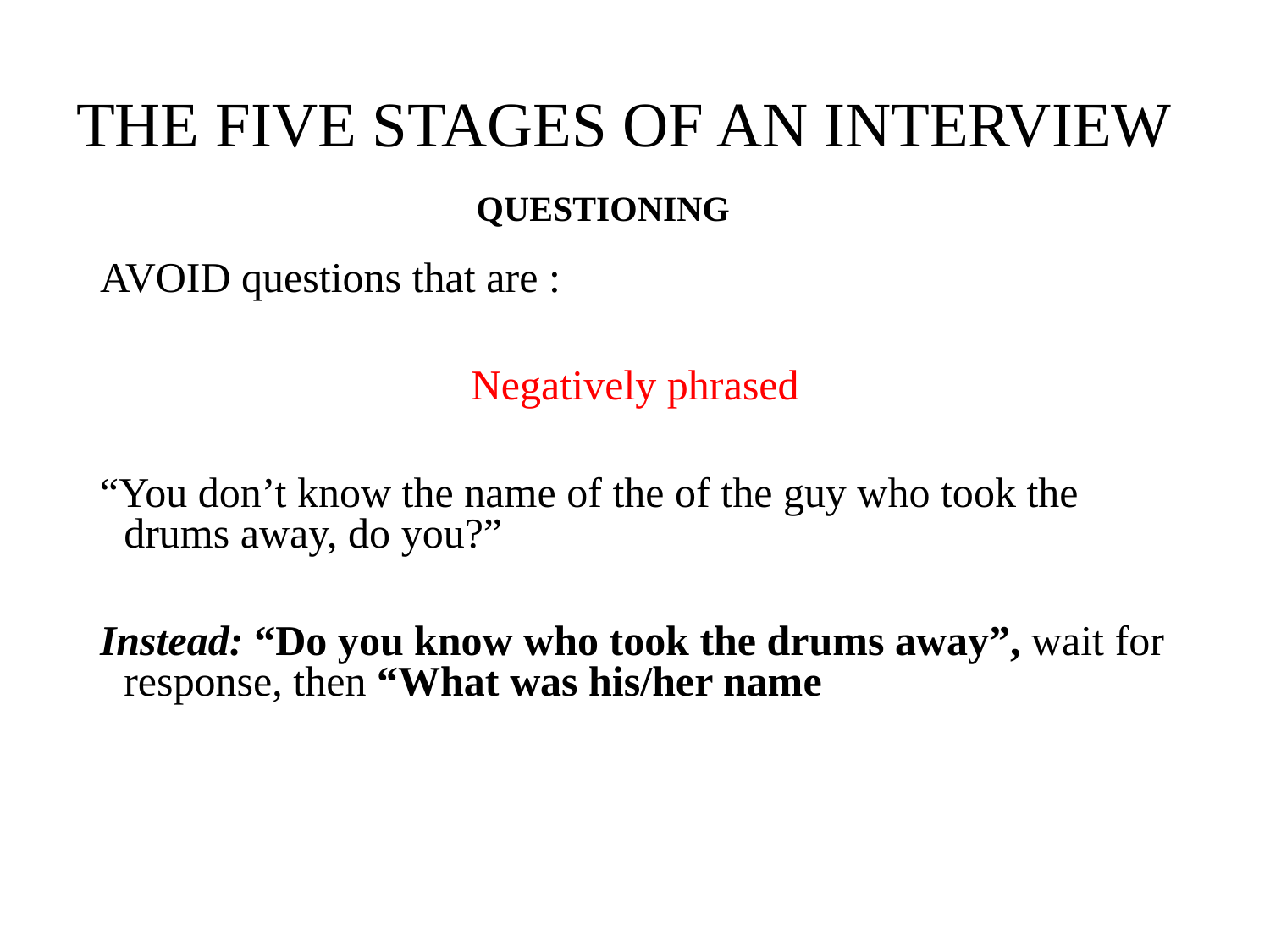

# THE FIVE STAGES OF AN INTERVIEW
QUESTIONING
AVOID questions that are :

Negatively phrased

“You don’t know the name of the of the guy who took the drums away, do you?”

Instead: “Do you know who took the drums away”, wait for response, then “What was his/her name